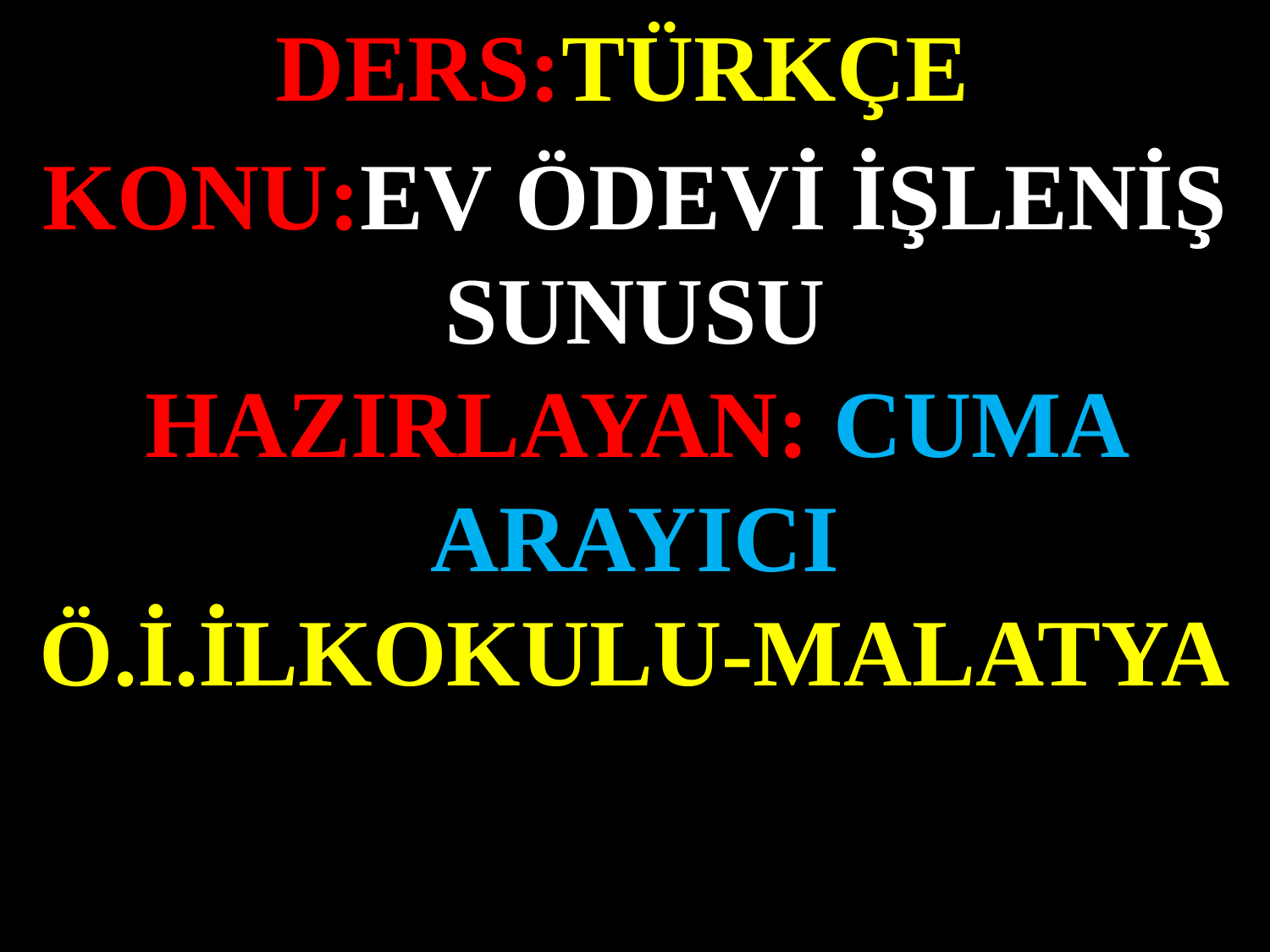

DERS:TÜRKÇE
KONU:EV ÖDEVİ İŞLENİŞ SUNUSU
#
HAZIRLAYAN: CUMA ARAYICI
Ö.İ.İLKOKULU-MALATYA